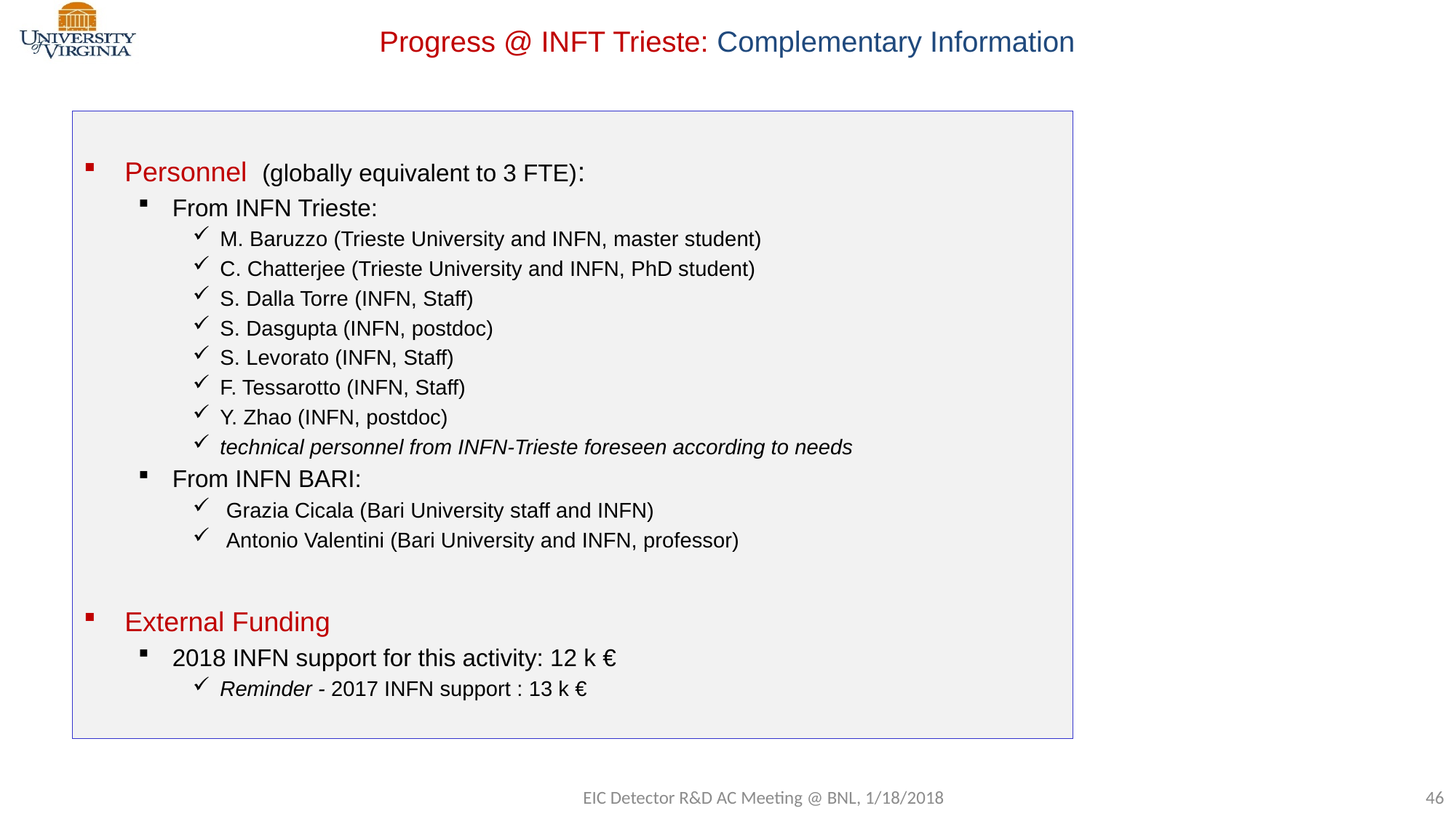

Progress @ INFT Trieste: Complementary Information

Personnel  (globally equivalent to 3 FTE):
From INFN Trieste:
M. Baruzzo (Trieste University and INFN, master student)
C. Chatterjee (Trieste University and INFN, PhD student)
S. Dalla Torre (INFN, Staff)
S. Dasgupta (INFN, postdoc)
S. Levorato (INFN, Staff)
F. Tessarotto (INFN, Staff)
Y. Zhao (INFN, postdoc)
technical personnel from INFN-Trieste foreseen according to needs
From INFN BARI:
 Grazia Cicala (Bari University staff and INFN)
 Antonio Valentini (Bari University and INFN, professor)

External Funding
2018 INFN support for this activity: 12 k €
Reminder - 2017 INFN support : 13 k €

EIC Detector R&D AC Meeting @ BNL, 1/18/2018
46